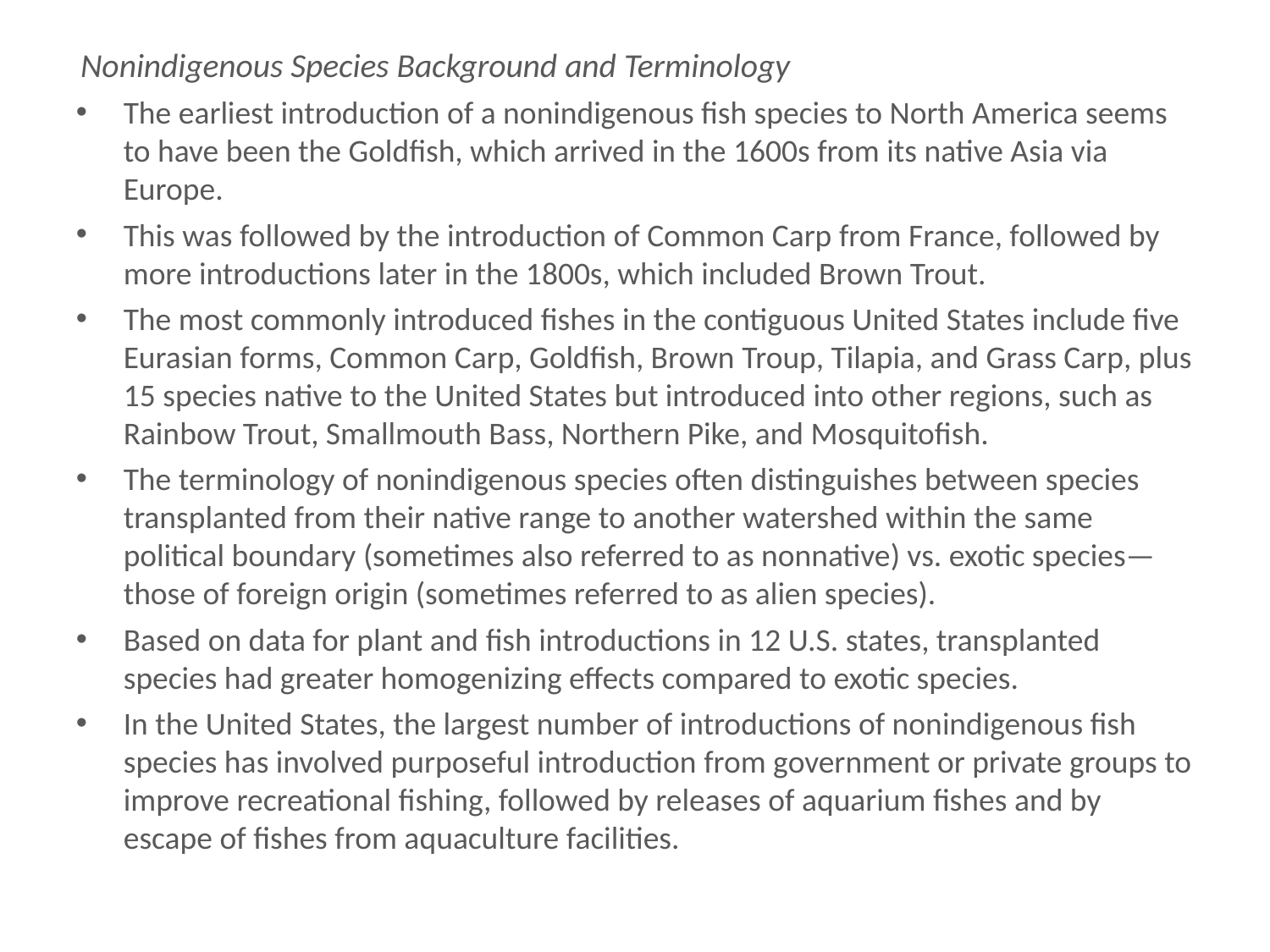

# Nonindigenous Species Background and Terminology
Nonindigenous Species Background and Terminology
The earliest introduction of a nonindigenous fish species to North America seems to have been the Goldfish, which arrived in the 1600s from its native Asia via Europe.
This was followed by the introduction of Common Carp from France, followed by more introductions later in the 1800s, which included Brown Trout.
The most commonly introduced fishes in the contiguous United States include five Eurasian forms, Common Carp, Goldfish, Brown Troup, Tilapia, and Grass Carp, plus 15 species native to the United States but introduced into other regions, such as Rainbow Trout, Smallmouth Bass, Northern Pike, and Mosquitofish.
The terminology of nonindigenous species often distinguishes between species transplanted from their native range to another watershed within the same political boundary (sometimes also referred to as nonnative) vs. exotic species—those of foreign origin (sometimes referred to as alien species).
Based on data for plant and fish introductions in 12 U.S. states, transplanted species had greater homogenizing effects compared to exotic species.
In the United States, the largest number of introductions of nonindigenous fish species has involved purposeful introduction from government or private groups to improve recreational fishing, followed by releases of aquarium fishes and by escape of fishes from aquaculture facilities.